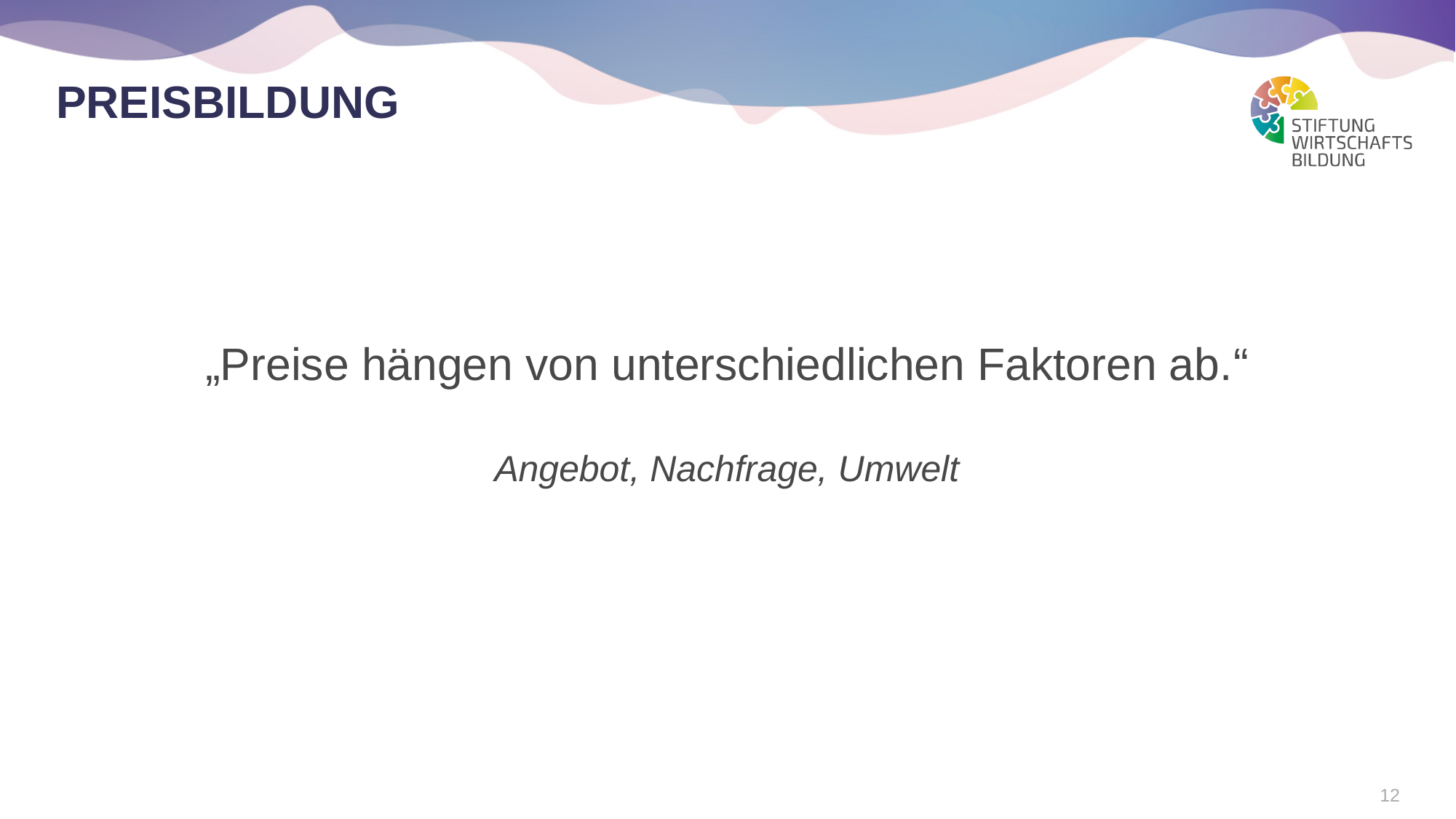

# Preisbildung

„Preise hängen von unterschiedlichen Faktoren ab.“

Angebot, Nachfrage, Umwelt
12